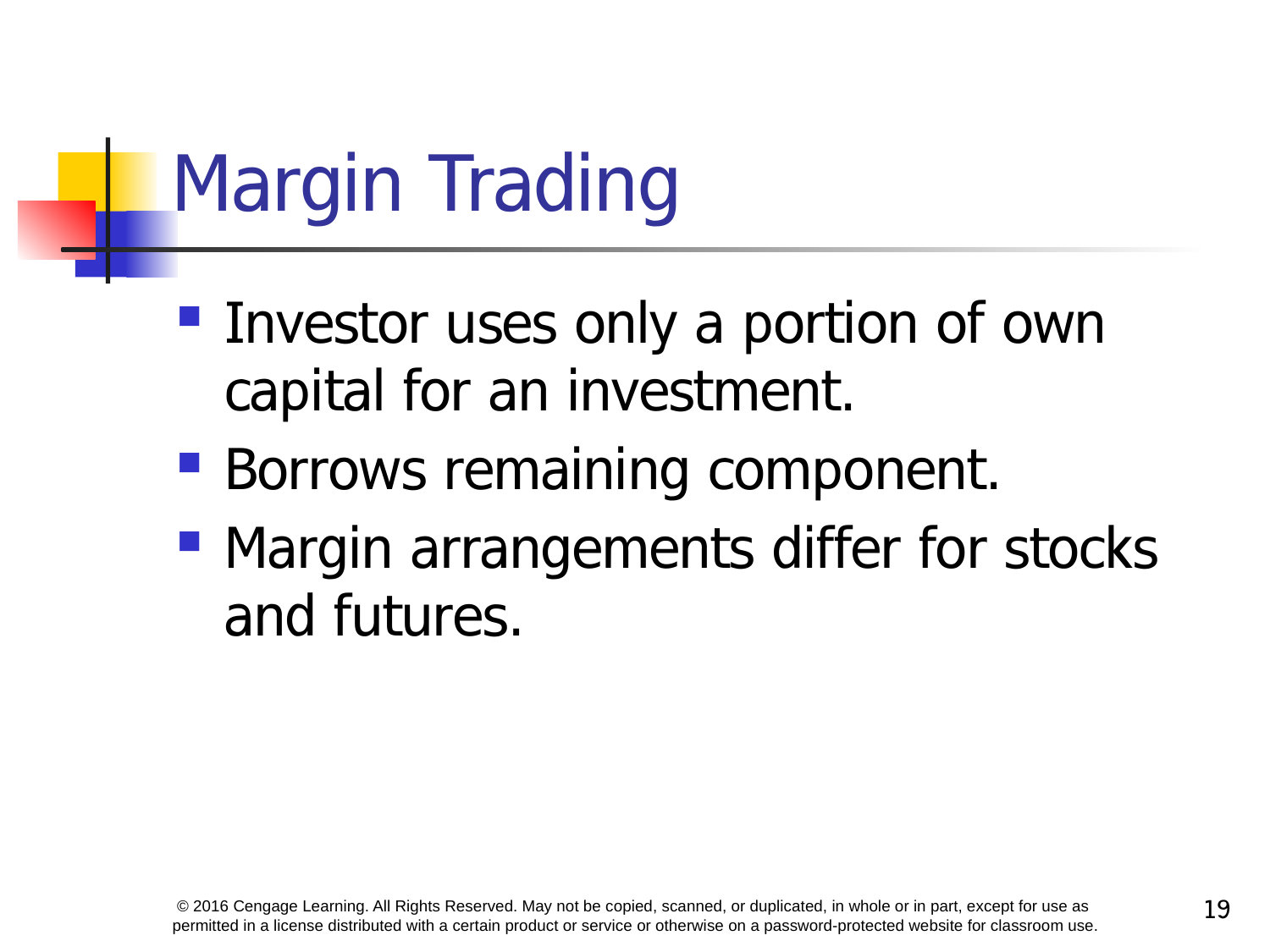

# Margin Trading
Investor uses only a portion of own capital for an investment.
Borrows remaining component.
Margin arrangements differ for stocks and futures.
19